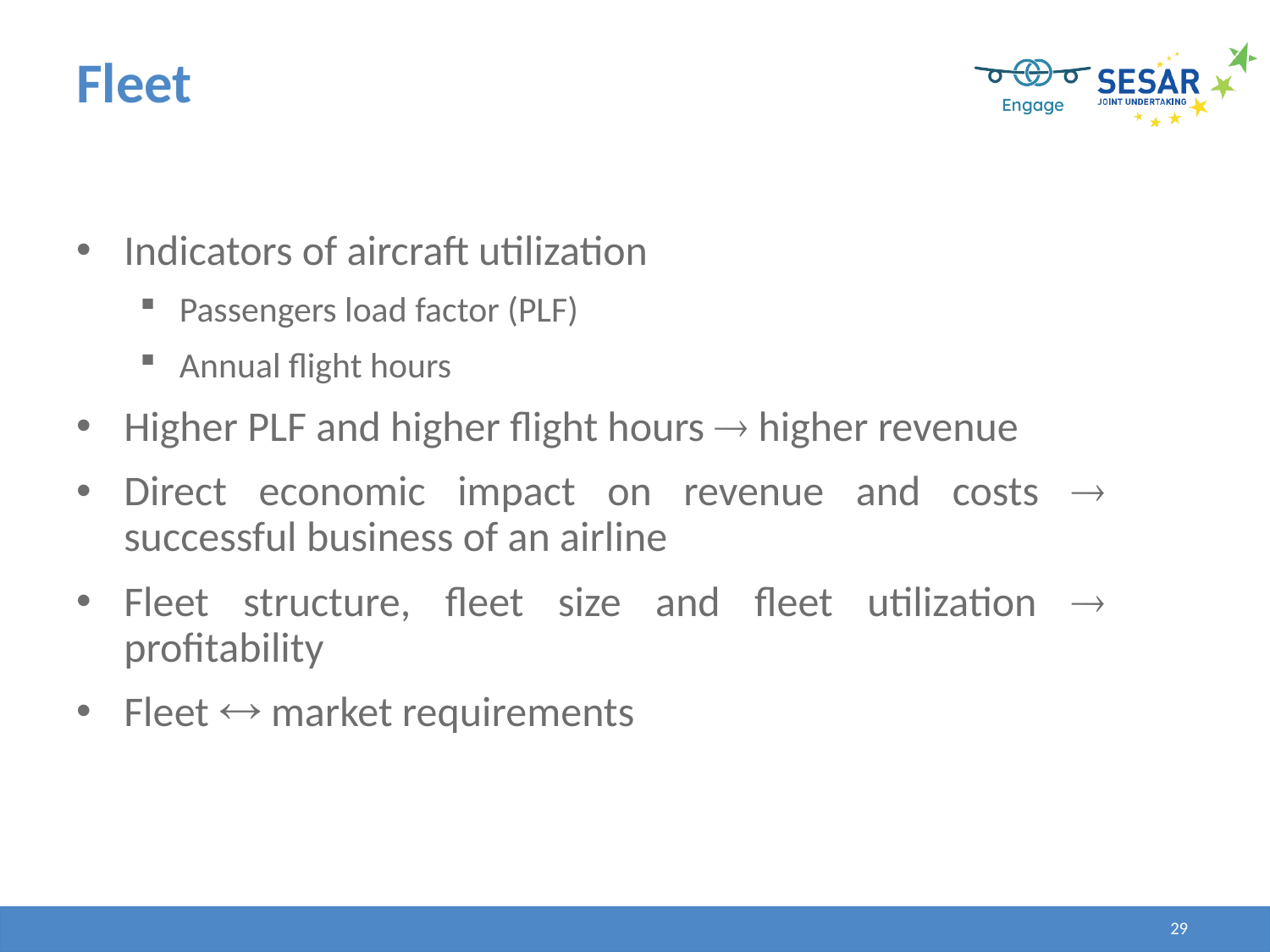

# Fleet
Indicators of aircraft utilization
Passengers load factor (PLF)
Annual flight hours
Higher PLF and higher flight hours → higher revenue
Direct economic impact on revenue and costs → successful business of an airline
Fleet structure, fleet size and fleet utilization → profitability
Fleet ↔ market requirements
29